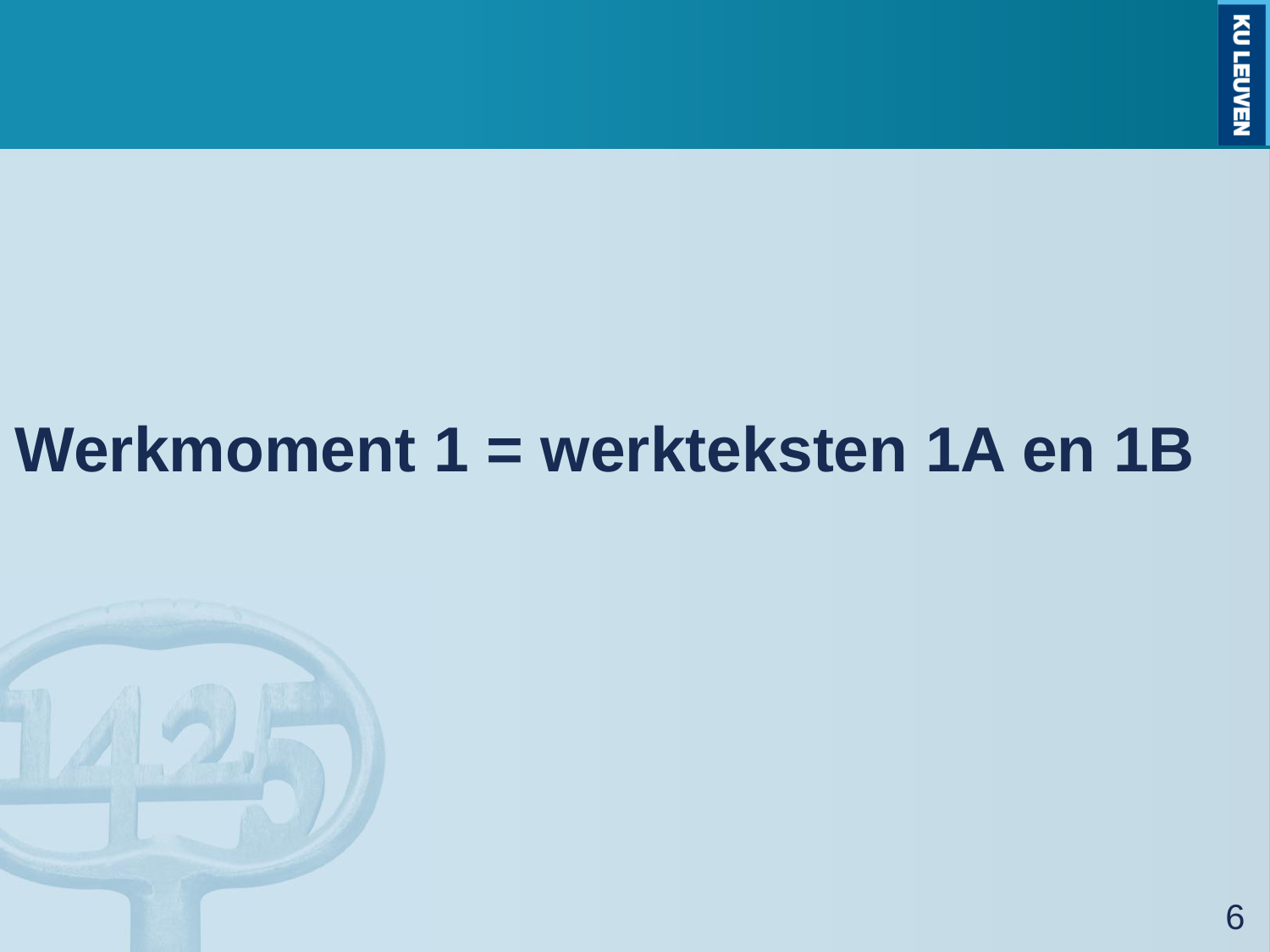

# Werkmoment 1 = werkteksten 1A en 1B

6